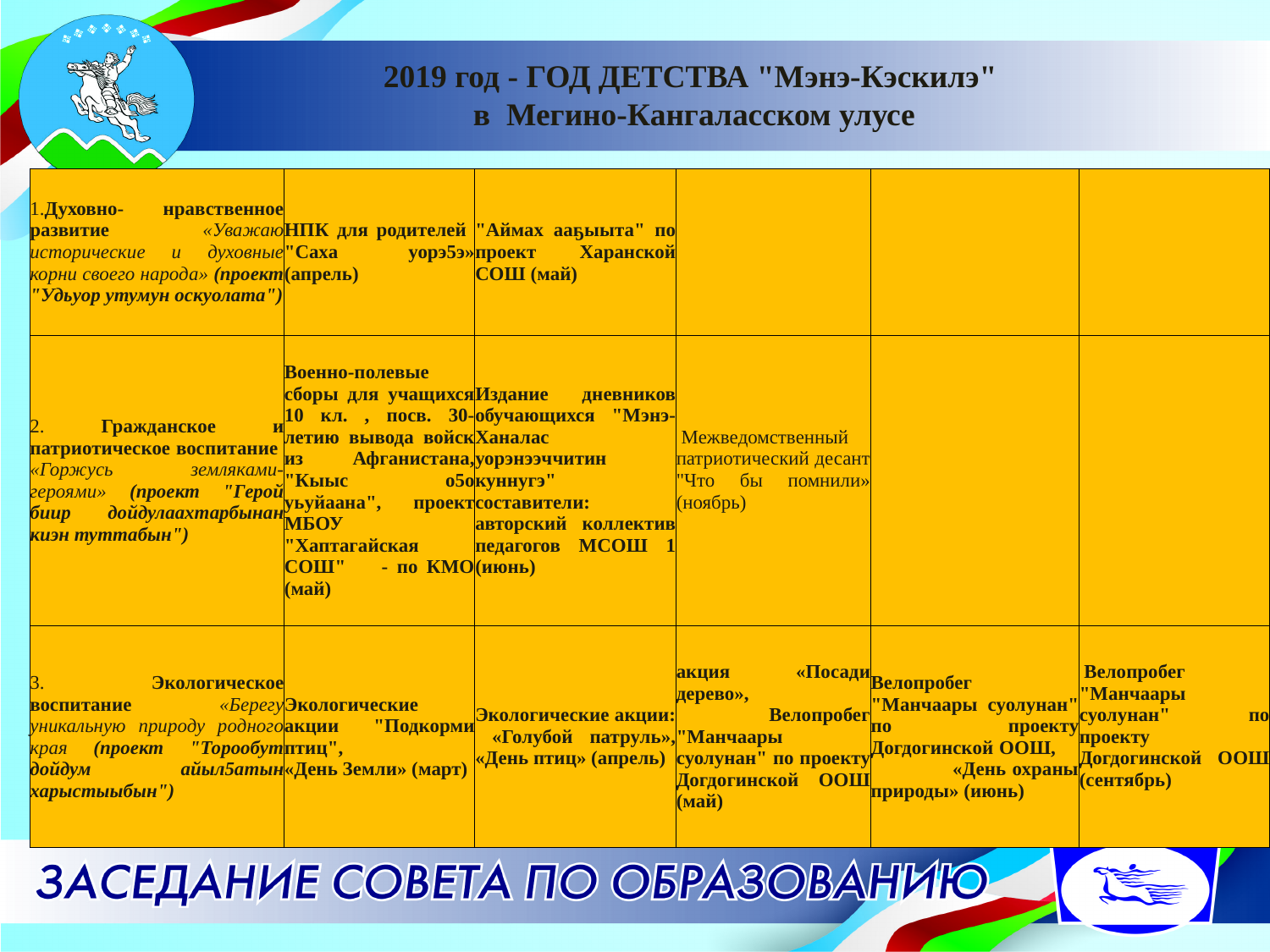

2019 год - ГОД ДЕТСТВА "Мэнэ-Кэскилэ"
в  Мегино-Кангаласском улусе

| 1.Духовно- нравственное развитие «Уважаю исторические и духовные корни своего народа» (проект "Удьуор утумун оскуолата") | НПК для родителей "Саха уорэ5э» (апрель) | "Аймах ааҕыыта" по проект Харанской СОШ (май) |  |  |  |
| --- | --- | --- | --- | --- | --- |
| 2. Гражданское и патриотическое воспитание «Горжусь земляками- героями» (проект "Герой биир дойдулаахтарбынан киэн туттабын") | Военно-полевые сборы для учащихся 10 кл. , посв. 30-летию вывода войск из Афганистана, "Кыыс о5о уьуйаана", проект МБОУ "Хаптагайская СОШ" - по КМО (май) | Издание дневников обучающихся "Мэнэ-Ханалас уорэнээччитин куннугэ" составители: авторский коллектив педагогов МСОШ 1 (июнь) | Межведомственный патриотический десант "Что бы помнили» (ноябрь) |  |  |
| 3. Экологическое воспитание «Берегу уникальную природу родного края (проект "Торообут дойдум айыл5атын харыстыыбын") | Экологические акции "Подкорми птиц", «День Земли» (март) | Экологические акции: «Голубой патруль», «День птиц» (апрель) | акция «Посади дерево», Велопробег "Манчаары суолунан" по проекту Догдогинской ООШ (май) | Велопробег "Манчаары суолунан" по проекту Догдогинской ООШ, «День охраны природы» (июнь) | Велопробег "Манчаары суолунан" по проекту Догдогинской ООШ (сентябрь) |